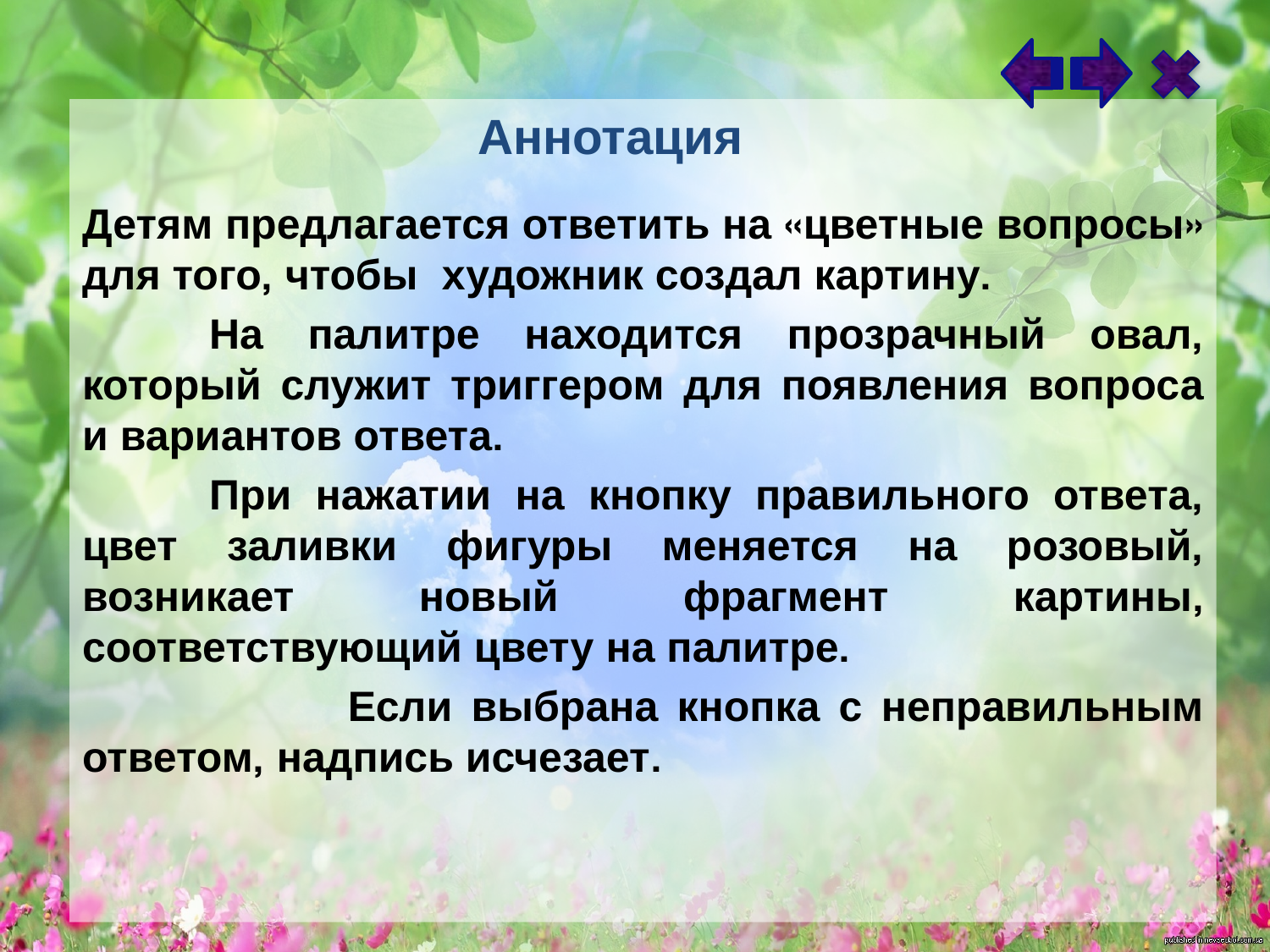

Аннотация

Детям предлагается ответить на «цветные вопросы» для того, чтобы  художник создал картину.
	На палитре находится прозрачный овал, который служит триггером для появления вопроса и вариантов ответа.
	При нажатии на кнопку правильного ответа, цвет заливки фигуры меняется на розовый, возникает новый фрагмент картины, соответствующий цвету на палитре.
              Если выбрана кнопка с неправильным ответом, надпись исчезает.